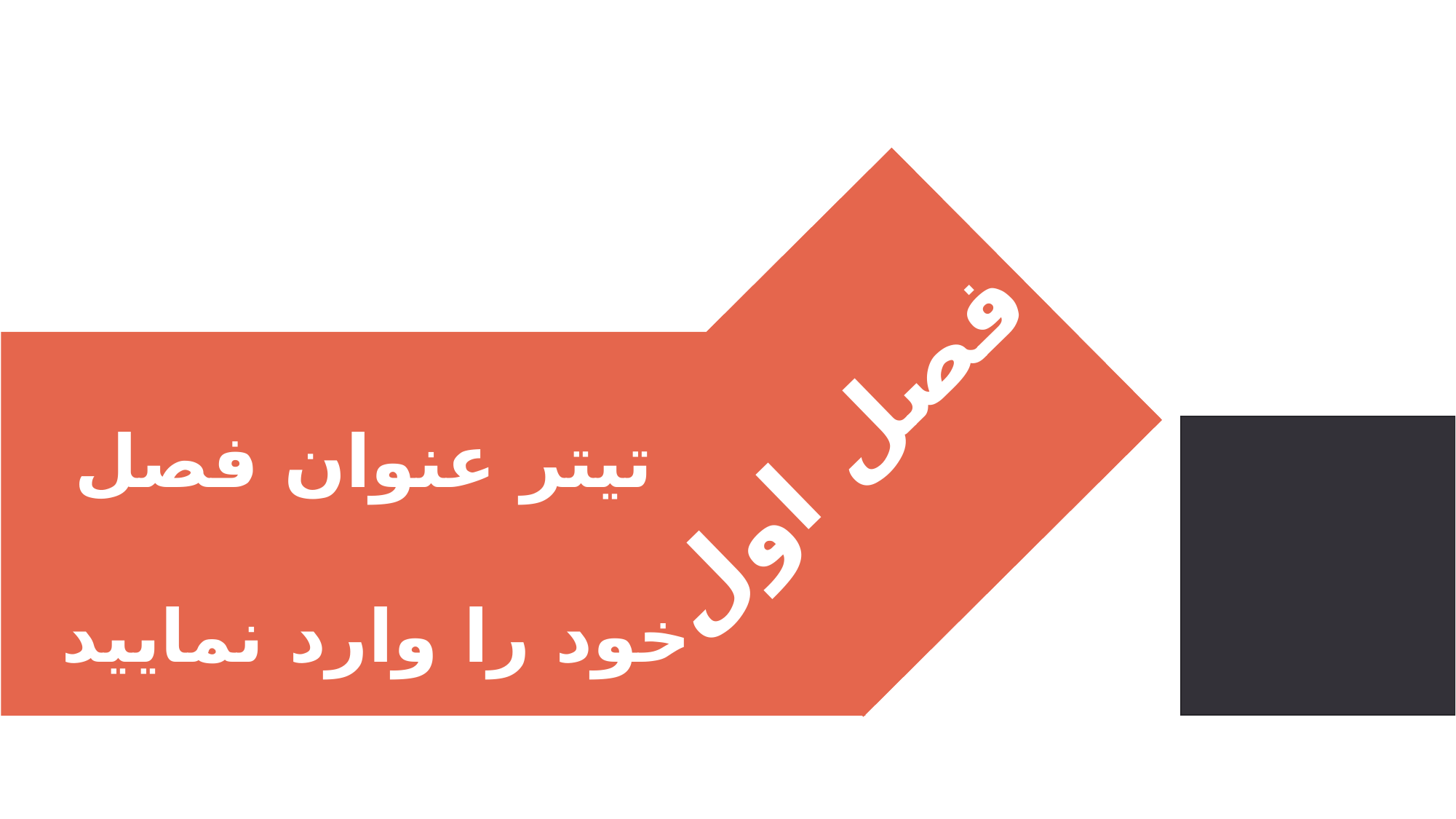

فصل اول
تیتر عنوان فصل
 خود را وارد نمایید